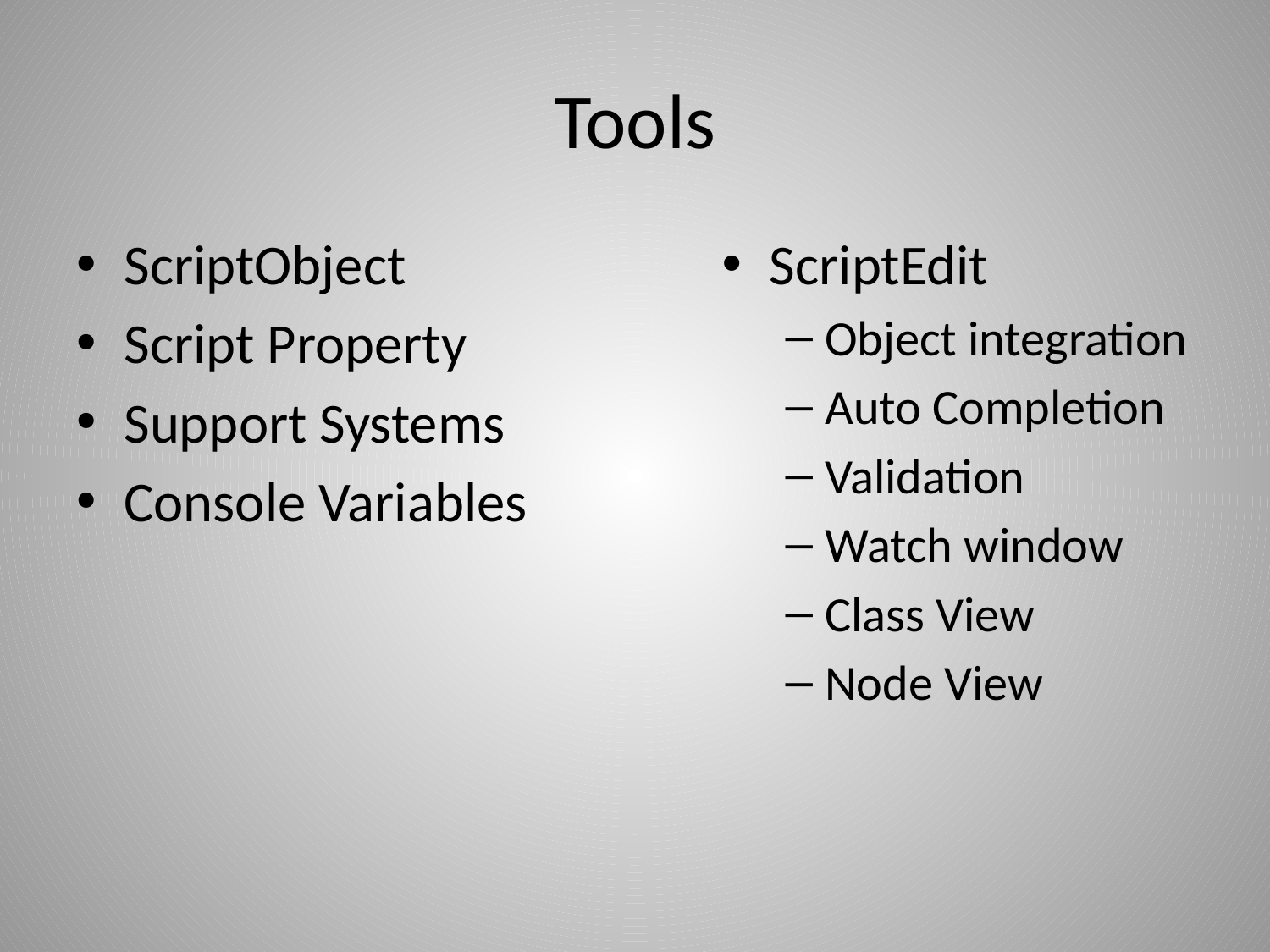

# Tools
ScriptObject
Script Property
Support Systems
Console Variables
ScriptEdit
Object integration
Auto Completion
Validation
Watch window
Class View
Node View